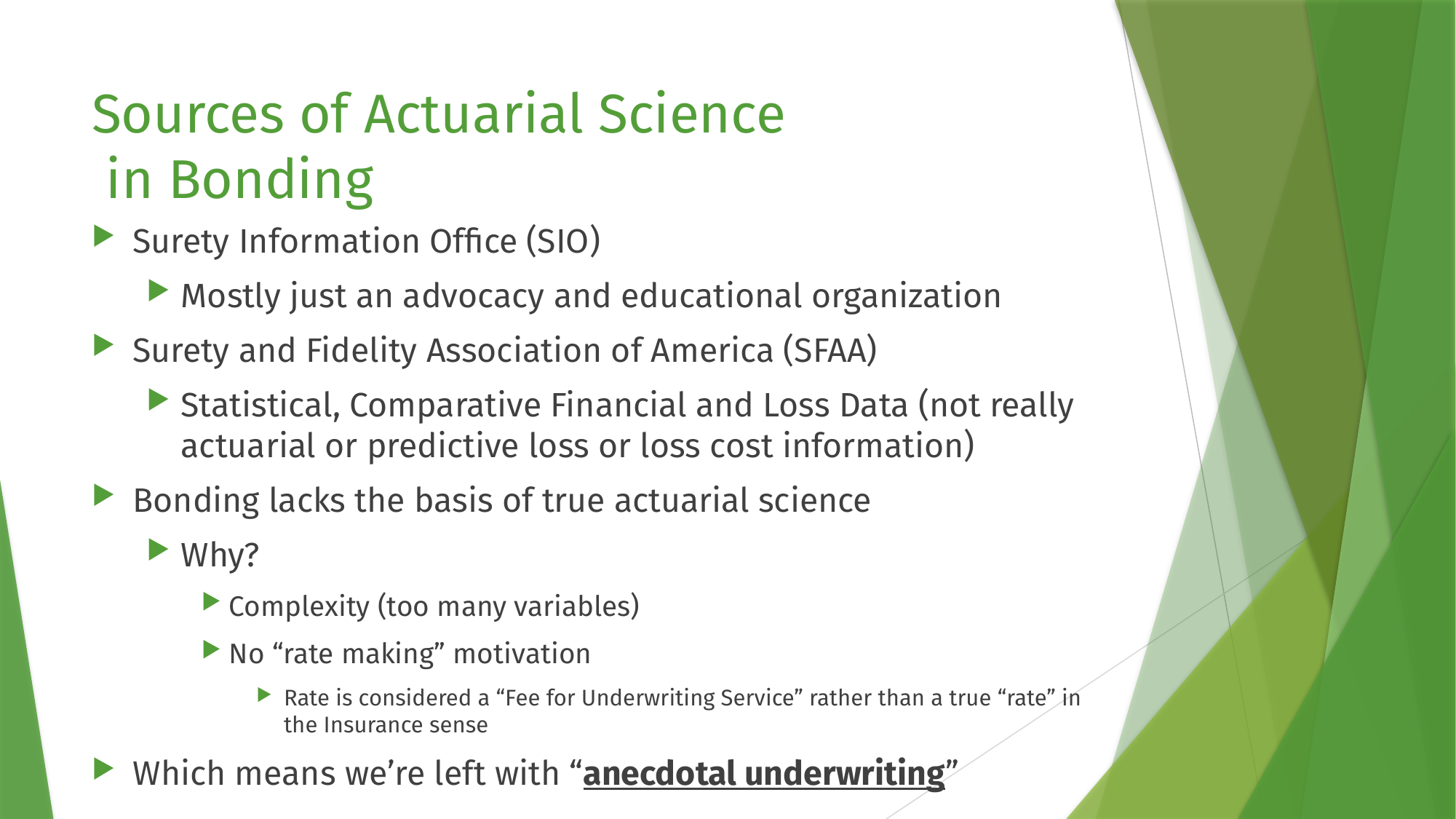

# Sources of Actuarial Science in Bonding
Surety Information Office (SIO)
Mostly just an advocacy and educational organization
Surety and Fidelity Association of America (SFAA)
Statistical, Comparative Financial and Loss Data (not really actuarial or predictive loss or loss cost information)
Bonding lacks the basis of true actuarial science
Why?
Complexity (too many variables)
No “rate making” motivation
Rate is considered a “Fee for Underwriting Service” rather than a true “rate” in the Insurance sense
Which means we’re left with “anecdotal underwriting”